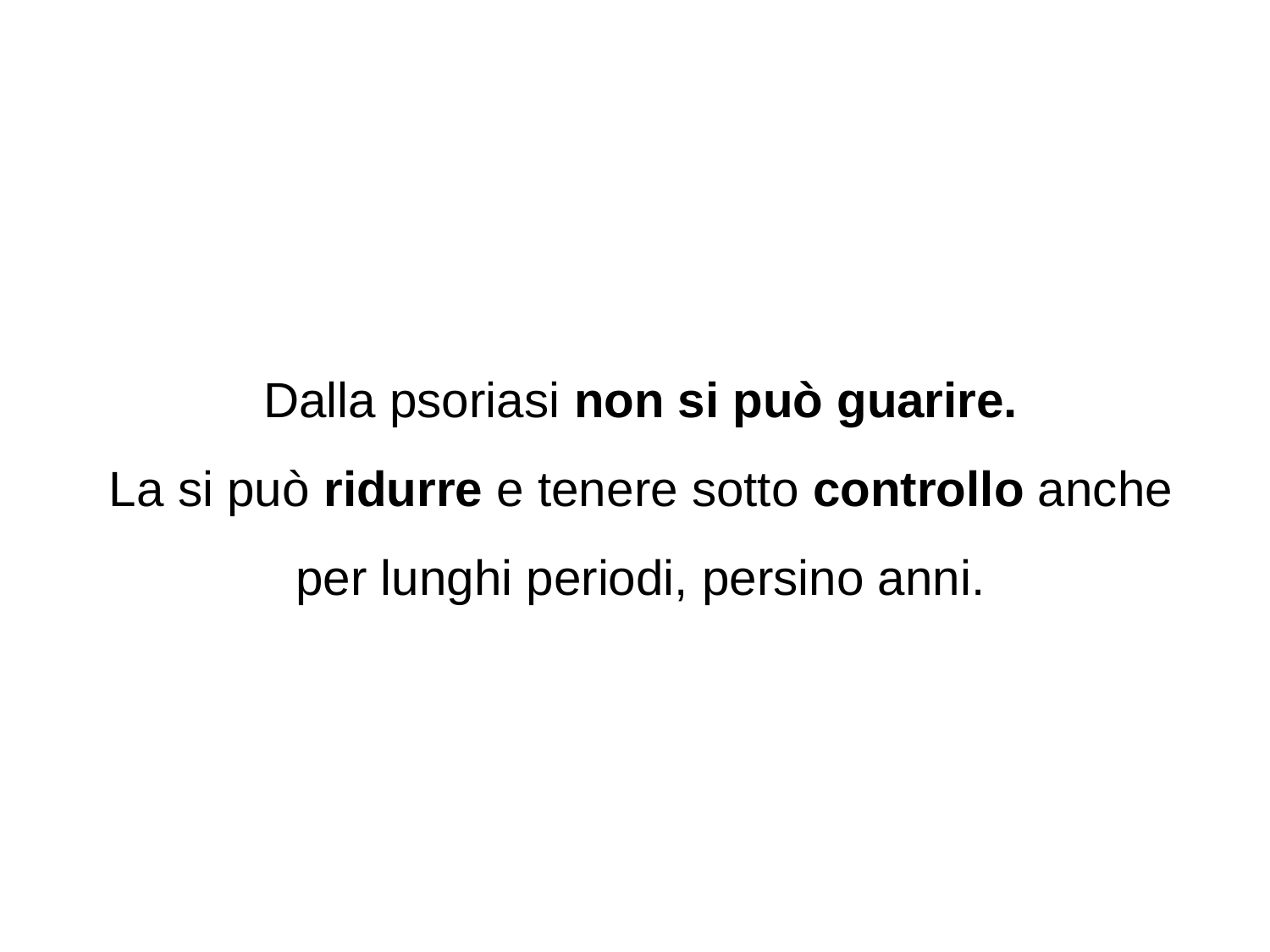

Dalla psoriasi non si può guarire.
La si può ridurre e tenere sotto controllo anche per lunghi periodi, persino anni.